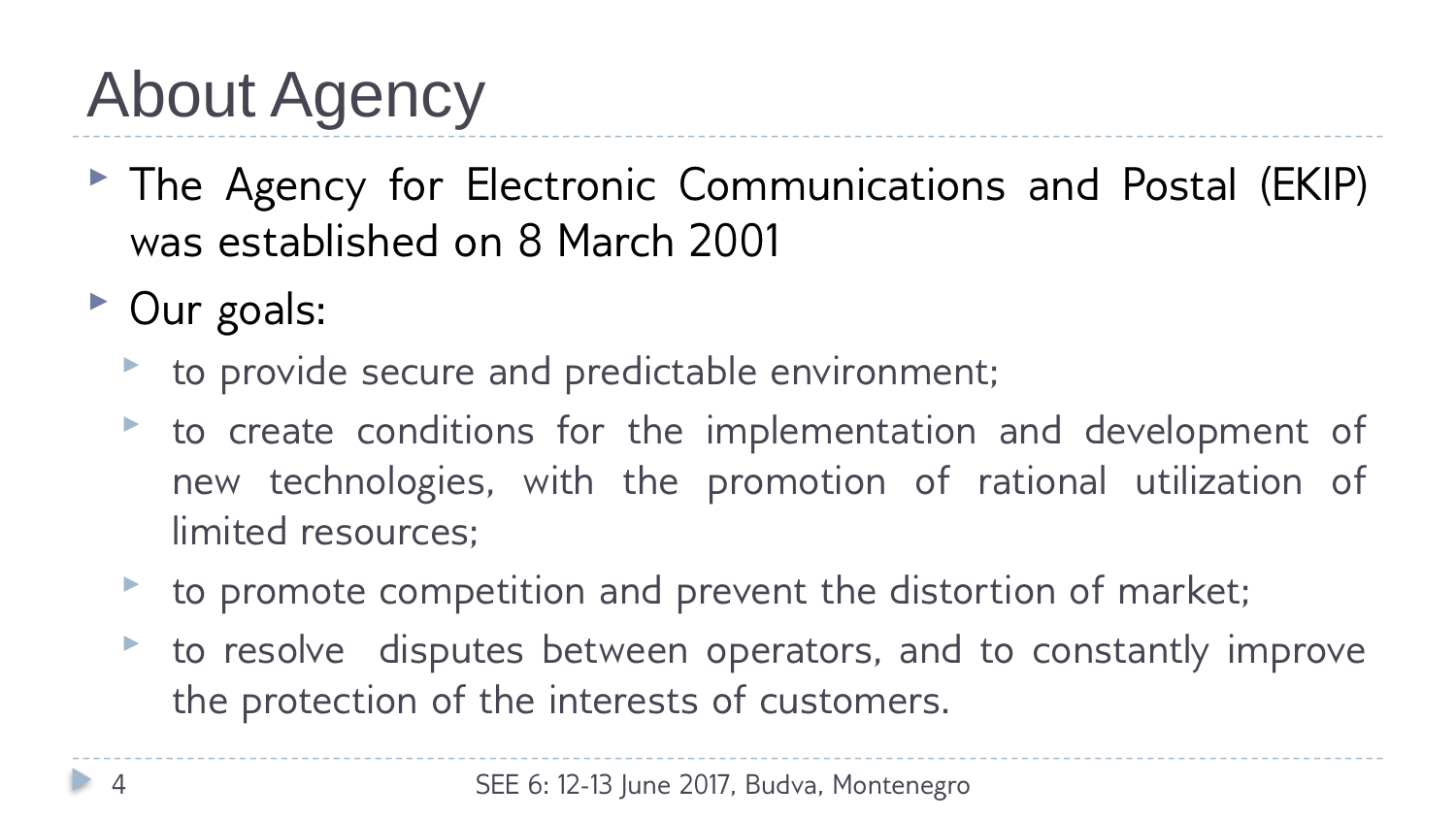

# About Agency
The Agency for Electronic Communications and Postal (EKIP) was established on 8 March 2001
Our goals:
to provide secure and predictable environment;
to create conditions for the implementation and development of new technologies, with the promotion of rational utilization of limited resources;
to promote competition and prevent the distortion of market;
to resolve  disputes between operators, and to constantly improve the protection of the interests of customers.

4
SEE 6: 12-13 June 2017, Budva, Montenegro